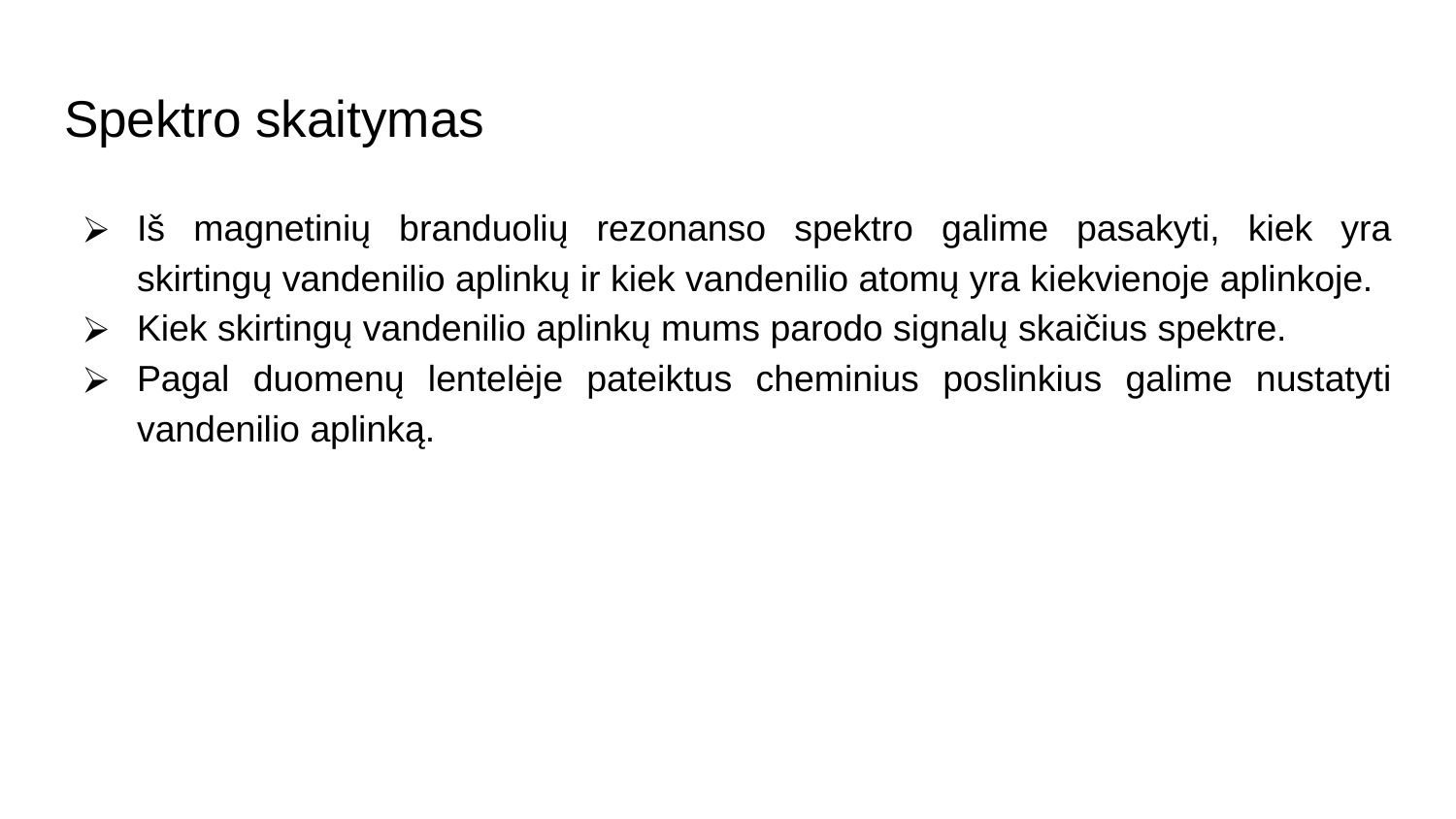

# Spektro skaitymas
Iš magnetinių branduolių rezonanso spektro galime pasakyti, kiek yra skirtingų vandenilio aplinkų ir kiek vandenilio atomų yra kiekvienoje aplinkoje.
Kiek skirtingų vandenilio aplinkų mums parodo signalų skaičius spektre.
Pagal duomenų lentelėje pateiktus cheminius poslinkius galime nustatyti vandenilio aplinką.